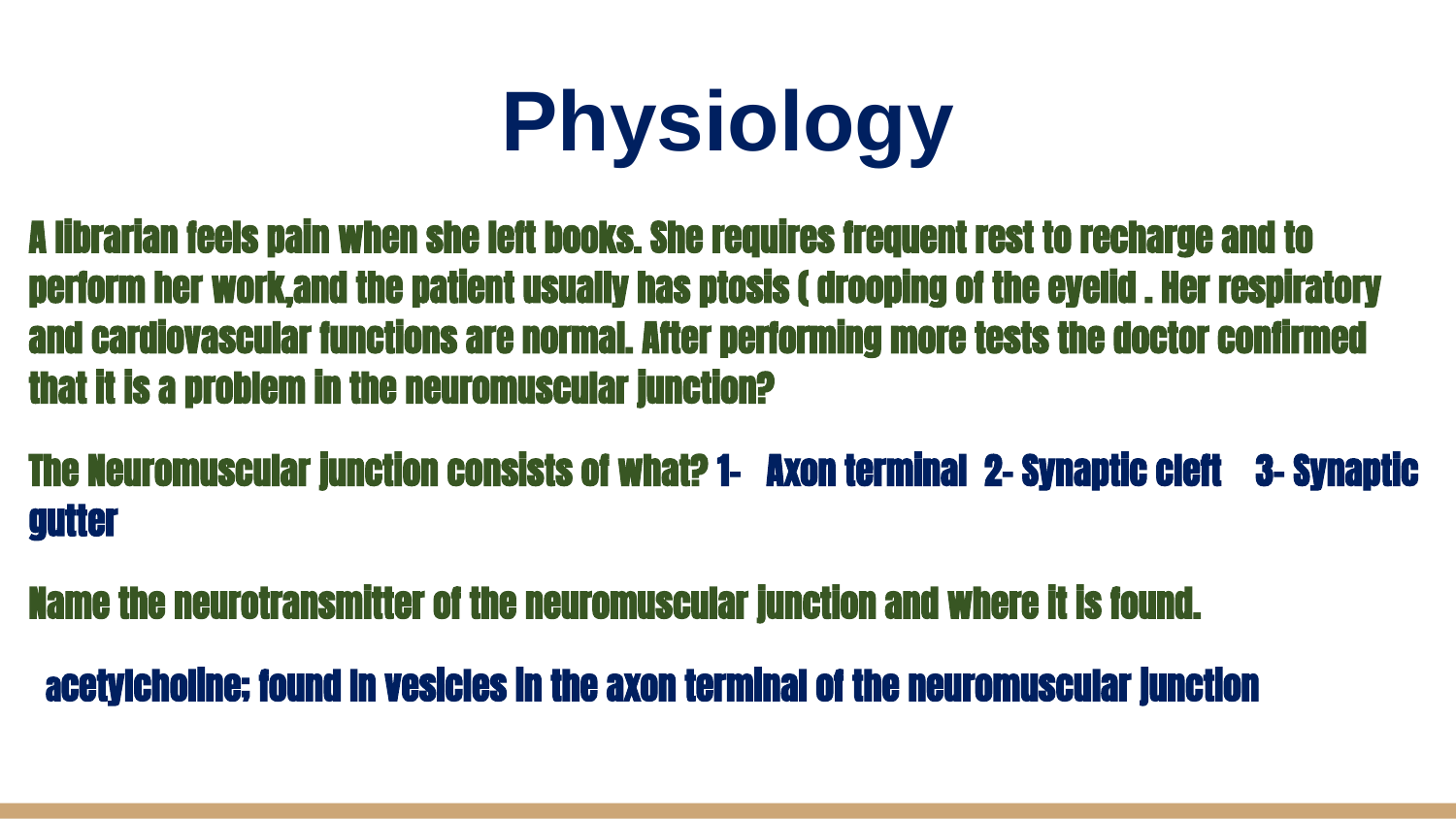

# Physiology
A librarian feels pain when she left books. She requires frequent rest to recharge and to perform her work,and the patient usually has ptosis ( drooping of the eyelid . Her respiratory and cardiovascular functions are normal. After performing more tests the doctor confirmed that it is a problem in the neuromuscular junction?
The Neuromuscular junction consists of what? 1-   Axon terminal  2- Synaptic cleft    3- Synaptic gutter
Name the neurotransmitter of the neuromuscular junction and where it is found.
  acetylcholine; found In vesicles in the axon terminal of the neuromuscular junction